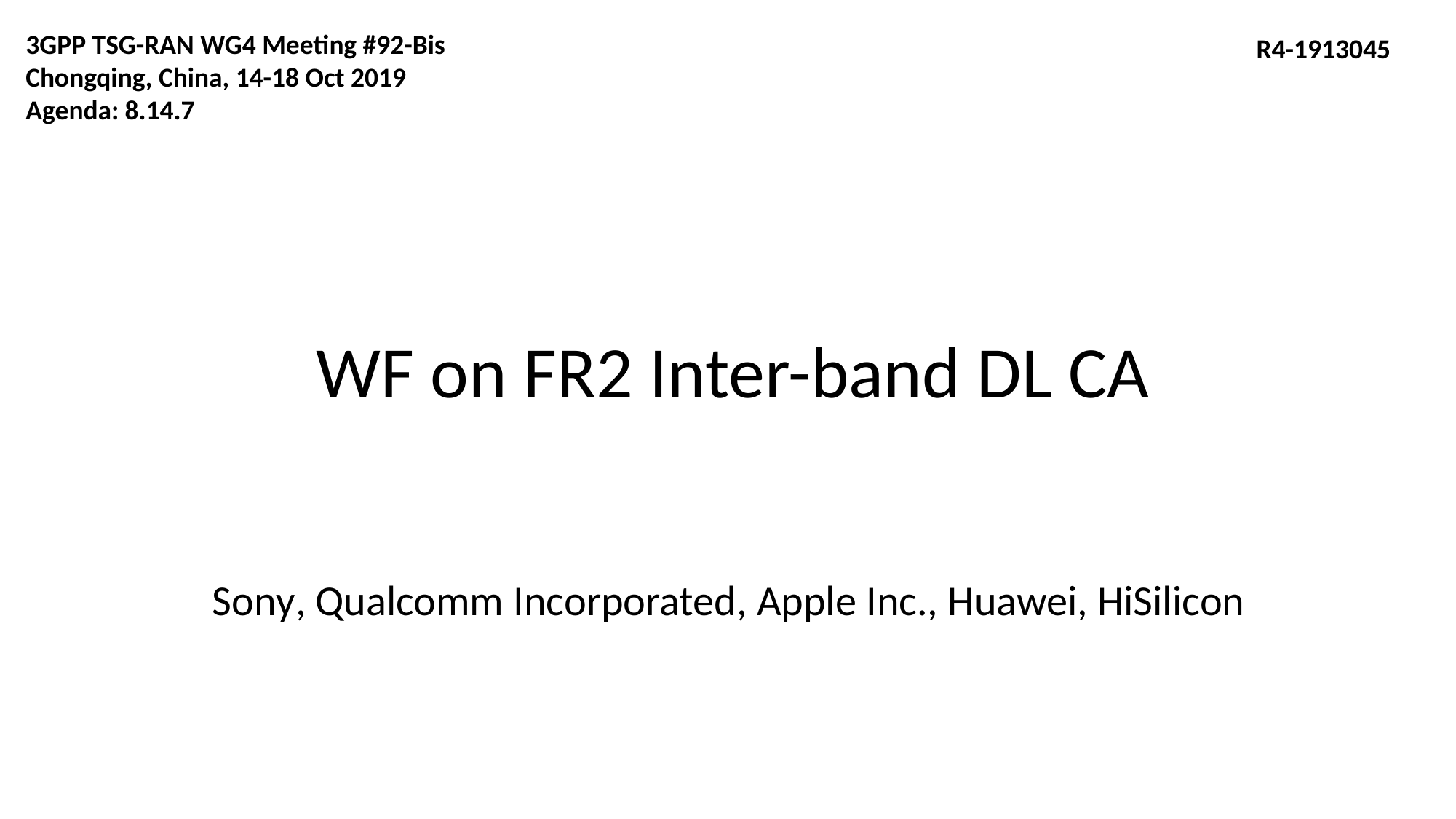

3GPP TSG-RAN WG4 Meeting #92-Bis
Chongqing, China, 14-18 Oct 2019
Agenda: 8.14.7
R4-1913045
# WF on FR2 Inter-band DL CA
Sony, Qualcomm Incorporated, Apple Inc., Huawei, HiSilicon